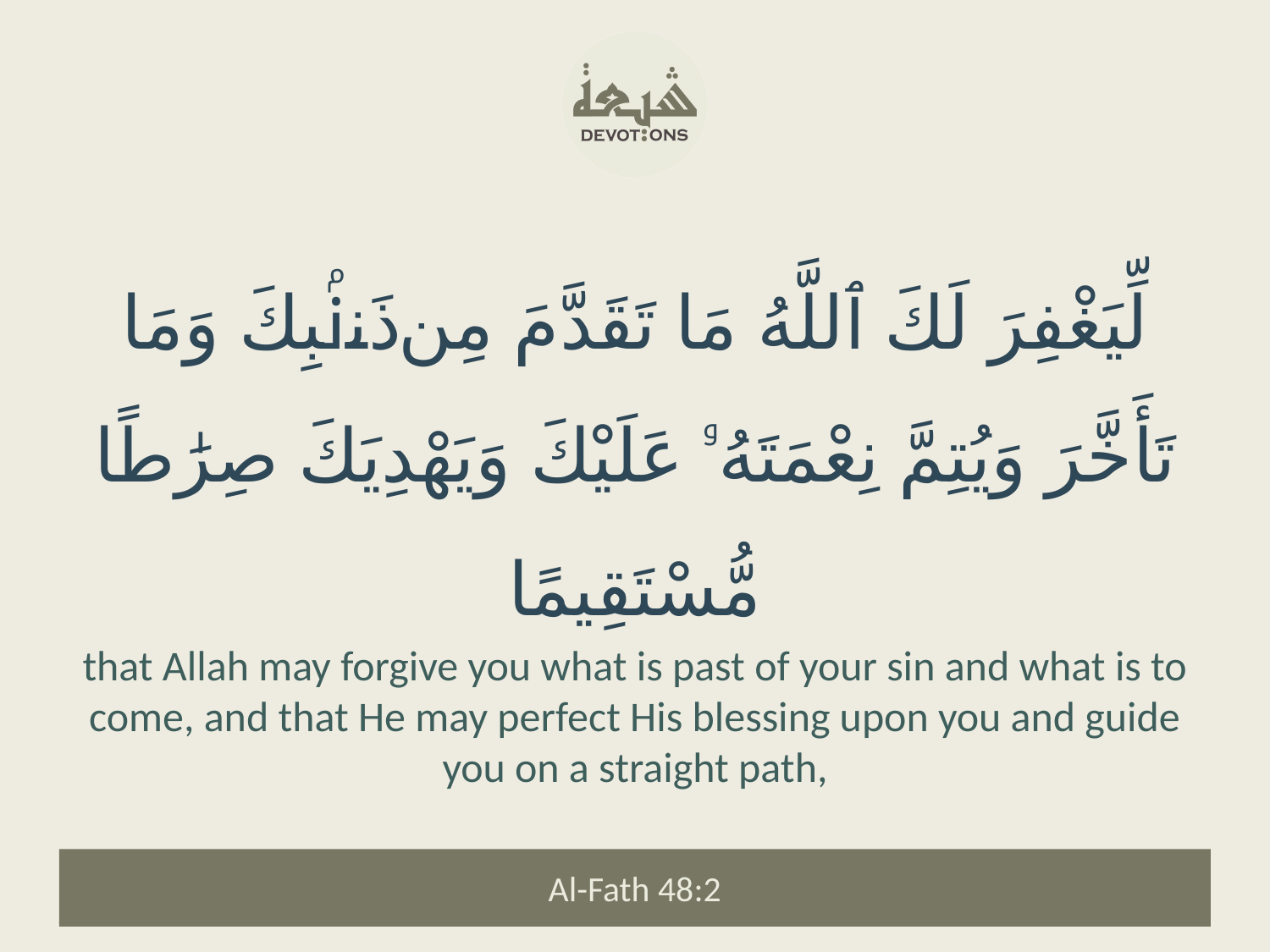

لِّيَغْفِرَ لَكَ ٱللَّهُ مَا تَقَدَّمَ مِن ذَنۢبِكَ وَمَا تَأَخَّرَ وَيُتِمَّ نِعْمَتَهُۥ عَلَيْكَ وَيَهْدِيَكَ صِرَٰطًا مُّسْتَقِيمًا
that Allah may forgive you what is past of your sin and what is to come, and that He may perfect His blessing upon you and guide you on a straight path,
Al-Fath 48:2